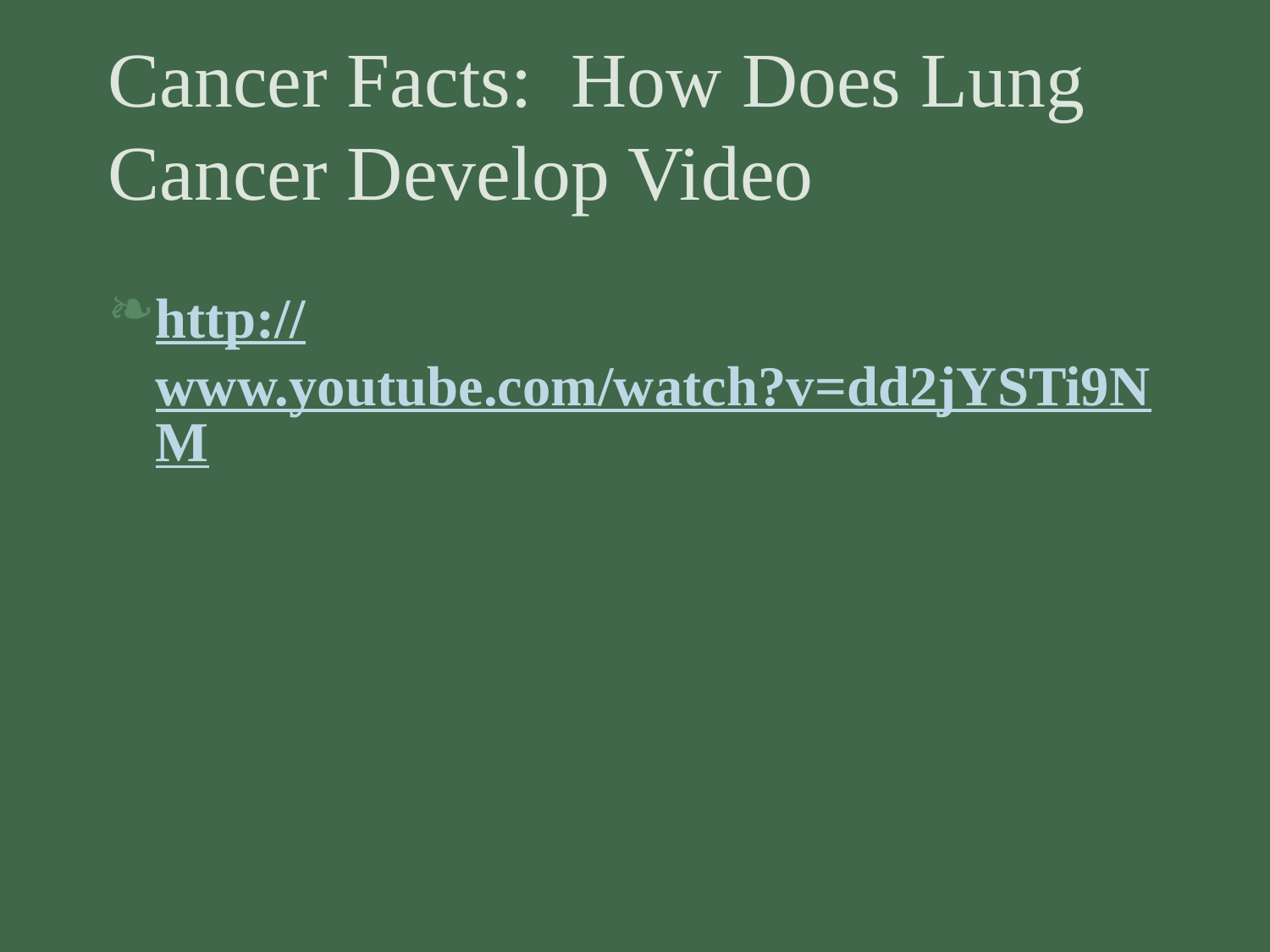

# Cancer Facts:  How Does Lung Cancer Develop Video
http://www.youtube.com/watch?v=dd2jYSTi9NM